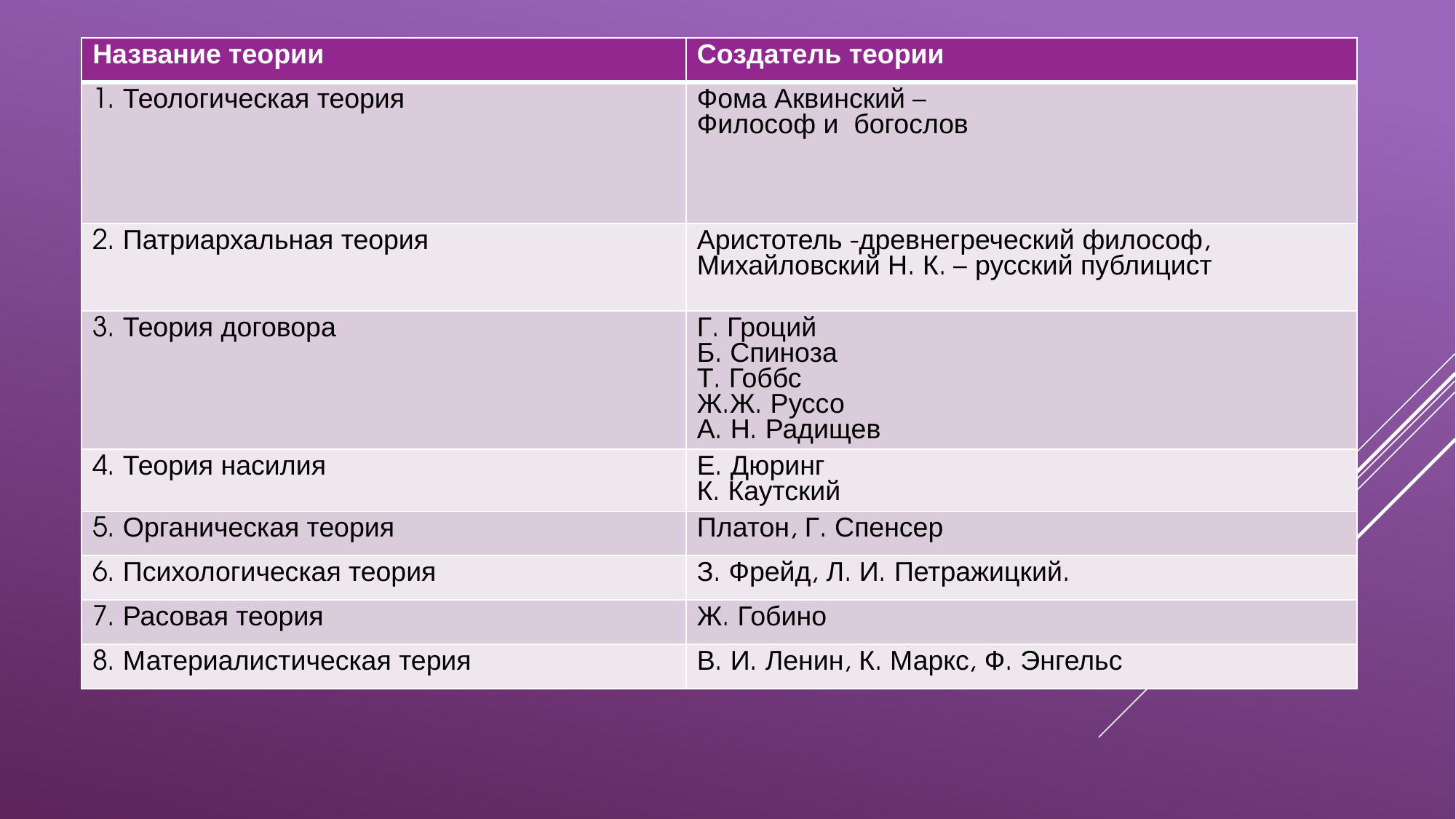

| Название теории | Создатель теории |
| --- | --- |
| 1. Теологическая теория | Фома Аквинский – Философ и богослов |
| 2. Патриархальная теория | Аристотель -древнегреческий философ, Михайловский Н. К. – русский публицист |
| 3. Теория договора | Г. Гроций Б. Спиноза Т. Гоббс Ж.Ж. Руссо А. Н. Радищев |
| 4. Теория насилия | Е. Дюринг К. Каутский |
| 5. Органическая теория | Платон, Г. Спенсер |
| 6. Психологическая теория | З. Фрейд, Л. И. Петражицкий. |
| 7. Расовая теория | Ж. Гобино |
| 8. Материалистическая терия | В. И. Ленин, К. Маркс, Ф. Энгельс |
#